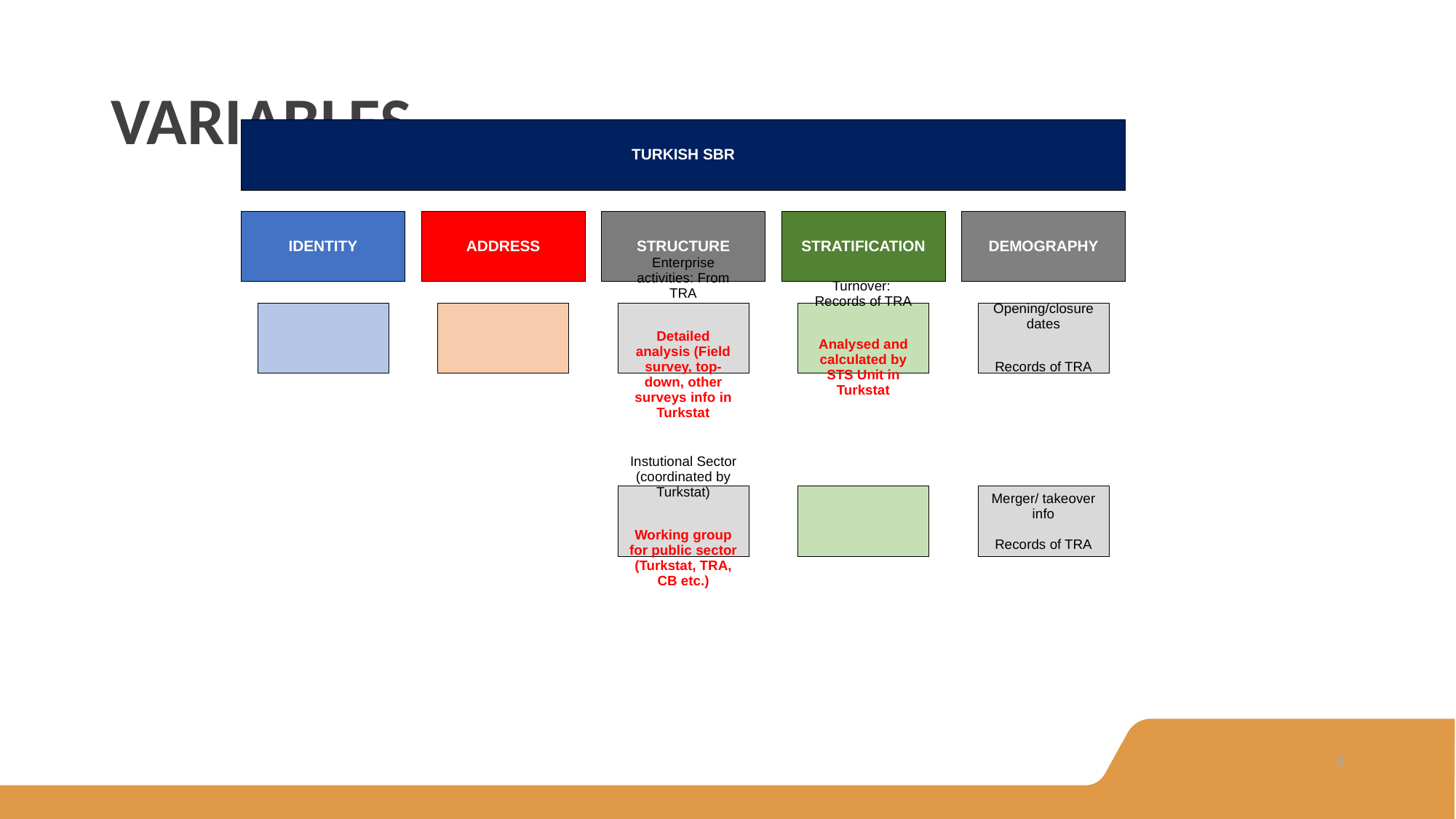

# VARIABLES
IDENTITY
ADDRESS
STRUCTURE
Enterprise activities: From TRA
Detailed analysis (Field survey, top-down, other surveys info in Turkstat
Instutional Sector (coordinated by Turkstat)
Working group for public sector (Turkstat, TRA, CB etc.)
STRATIFICATION
Turnover:
Records of TRA
Analysed and calculated by STS Unit in Turkstat
Analysed and calculated by STS Unit in Turkstat
DEMOGRAPHY
Opening/closure dates
Records of TRA
Merger/ takeover info
Records of TRA
TURKISH SBR
9